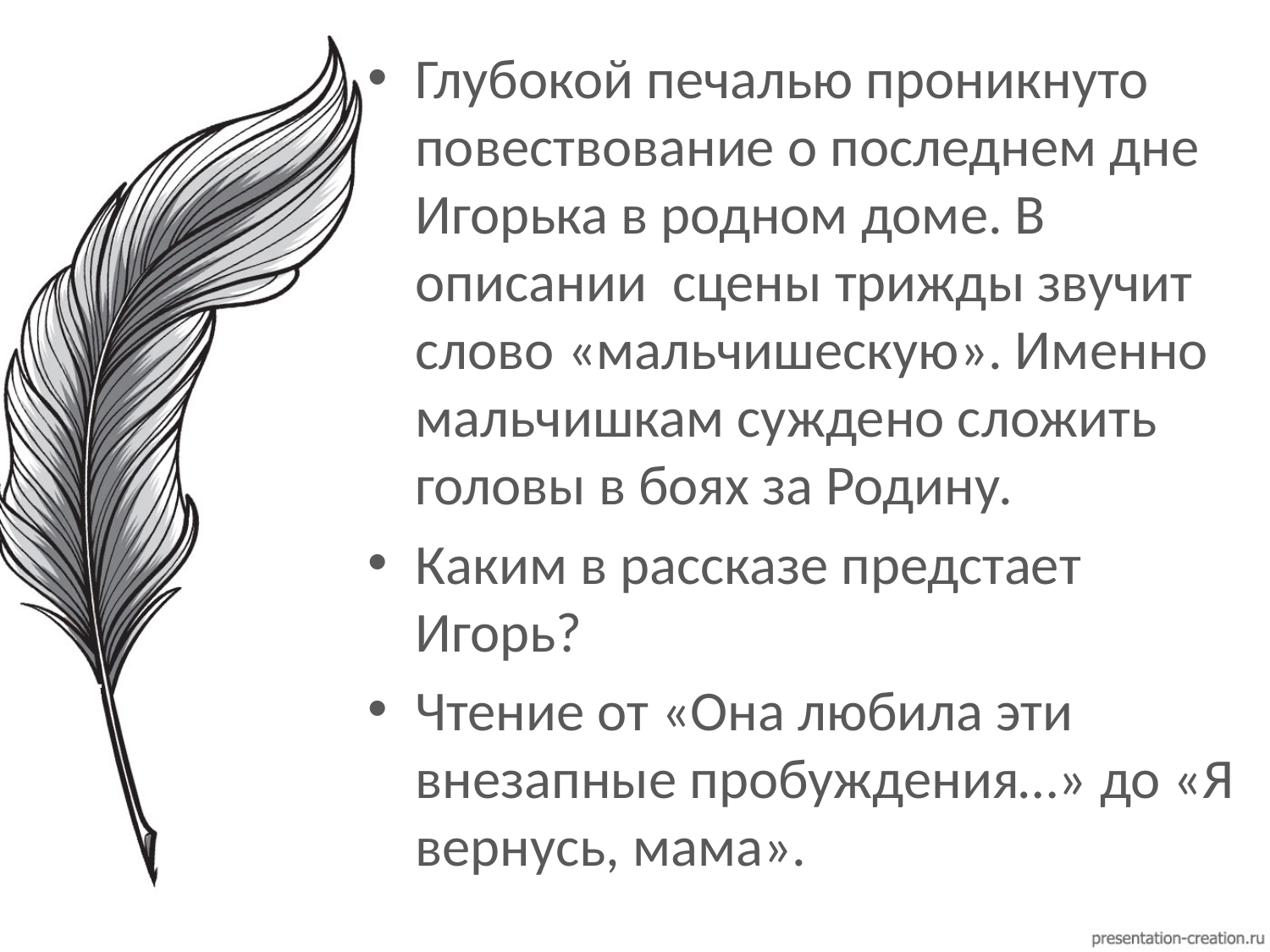

Глубокой печалью проникнуто повествование о последнем дне Игорька в родном доме. В описании  сцены трижды звучит слово «мальчишескую». Именно мальчишкам суждено сложить головы в боях за Родину.
Каким в рассказе предстает Игорь?
Чтение от «Она любила эти внезапные пробуждения…» до «Я вернусь, мама».